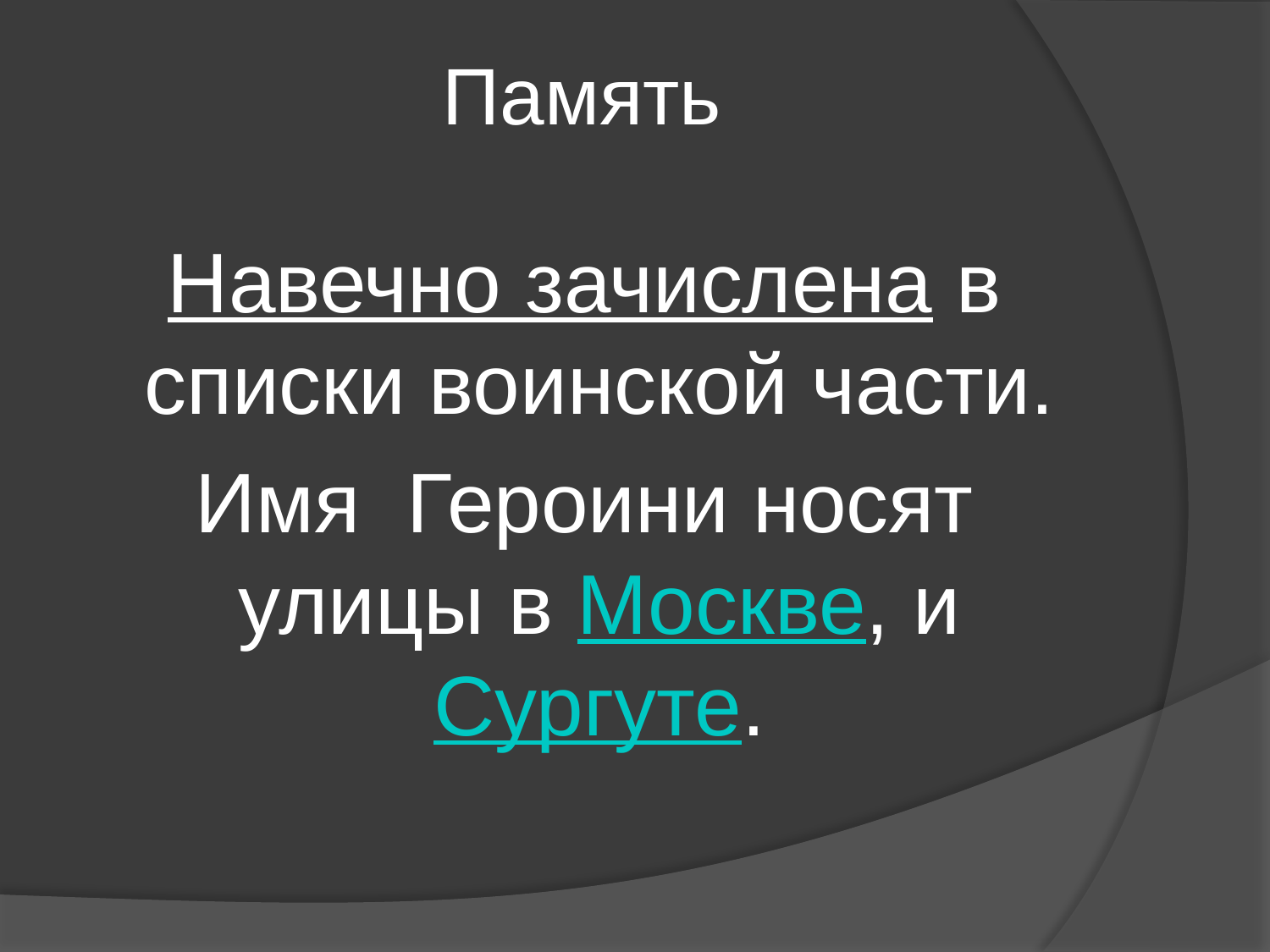

# Память
Навечно зачислена в списки воинской части.
Имя  Героини носят улицы в Москве, и Сургуте.